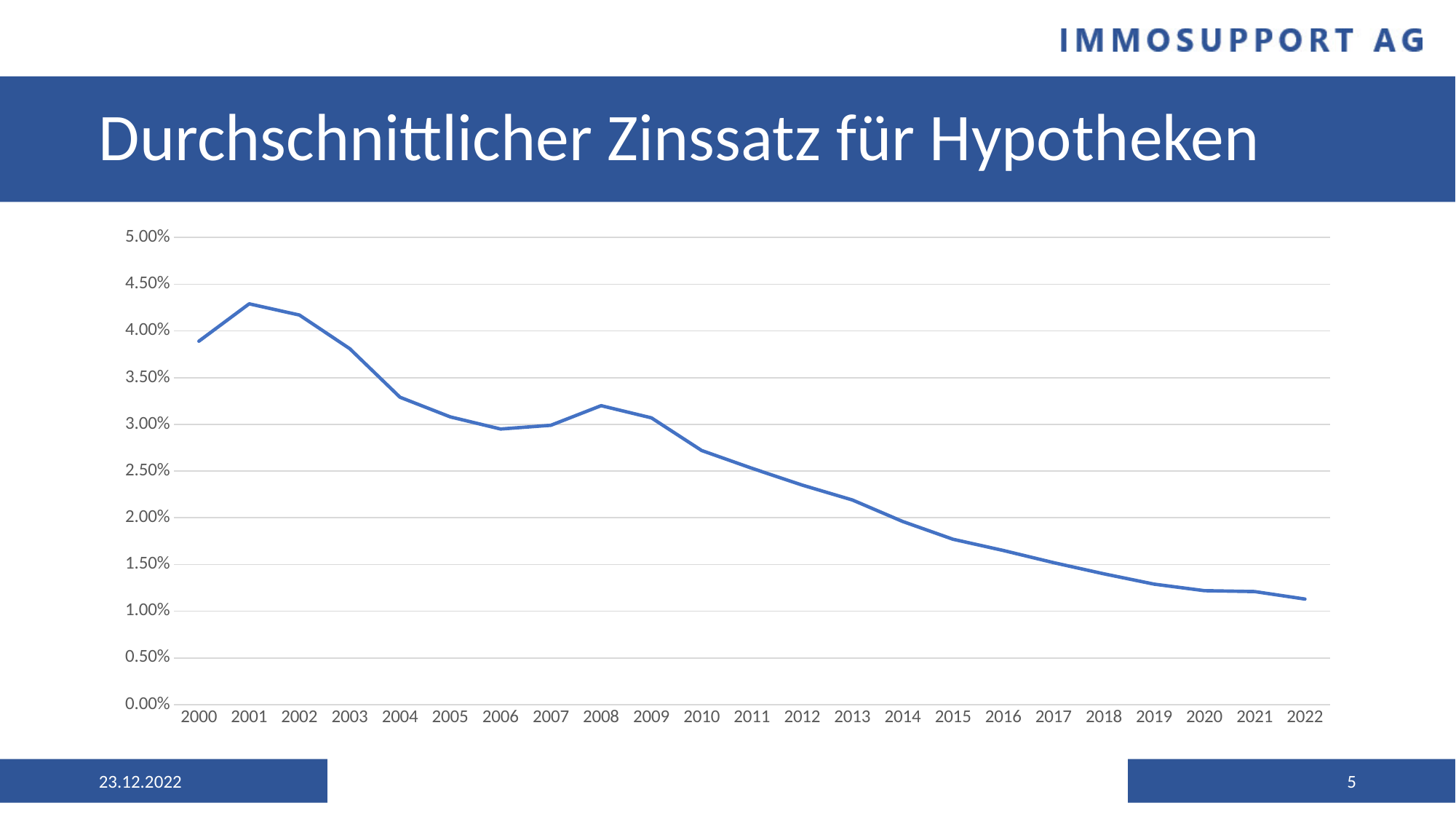

# Durchschnittlicher Zinssatz für Hypotheken

### Chart

| Category | Durch-
schnitt |
|---|---|
| 2000 | 0.038900000000000004 |
| 2001 | 0.0429 |
| 2002 | 0.0417 |
| 2003 | 0.0381 |
| 2004 | 0.0329 |
| 2005 | 0.0308 |
| 2006 | 0.029500000000000002 |
| 2007 | 0.029900000000000003 |
| 2008 | 0.032 |
| 2009 | 0.030699999999999998 |
| 2010 | 0.027200000000000002 |
| 2011 | 0.0253 |
| 2012 | 0.0235 |
| 2013 | 0.0219 |
| 2014 | 0.0196 |
| 2015 | 0.0177 |
| 2016 | 0.0165 |
| 2017 | 0.0152 |
| 2018 | 0.013999999999999999 |
| 2019 | 0.0129 |
| 2020 | 0.012199999999999999 |
| 2021 | 0.0121 |
| 2022 | 0.0113 |
23.12.2022
5